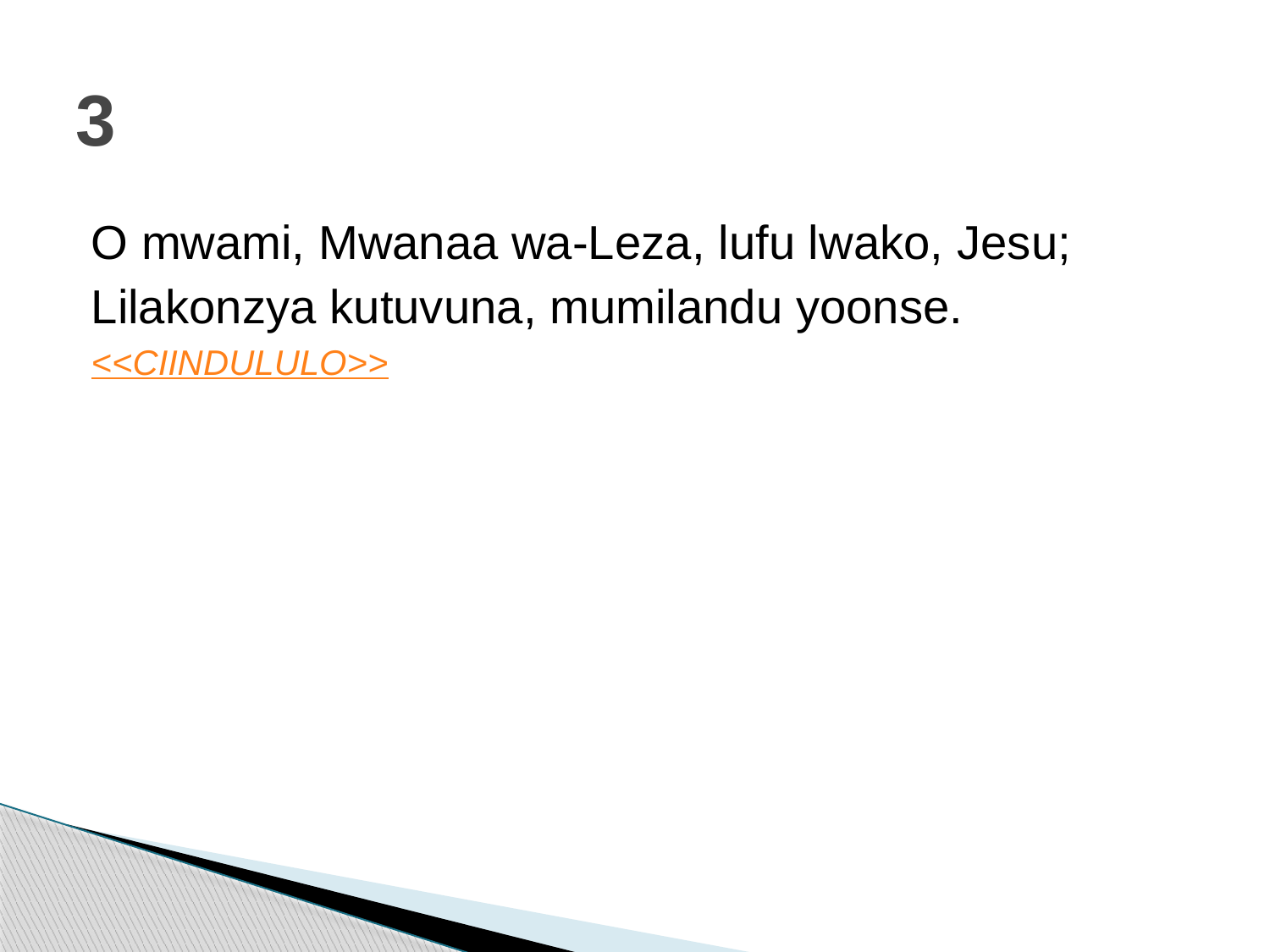

# 3
O mwami, Mwanaa wa-Leza, lufu lwako, Jesu;
Lilakonzya kutuvuna, mumilandu yoonse.
<<CIINDULULO>>